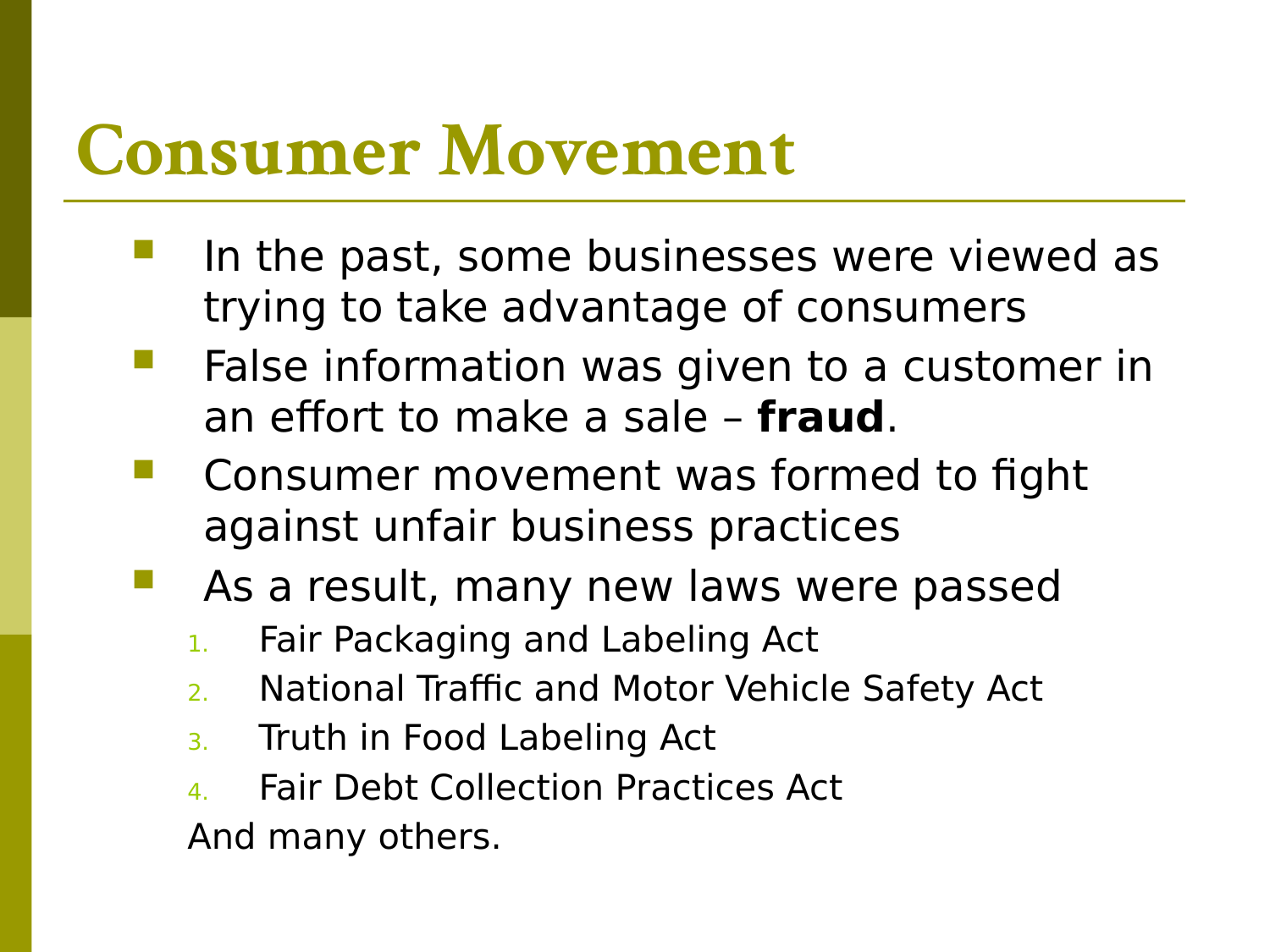

# Consumer Movement
In the past, some businesses were viewed as trying to take advantage of consumers
False information was given to a customer in an effort to make a sale – fraud.
Consumer movement was formed to fight against unfair business practices
As a result, many new laws were passed
Fair Packaging and Labeling Act
National Traffic and Motor Vehicle Safety Act
Truth in Food Labeling Act
Fair Debt Collection Practices Act
And many others.